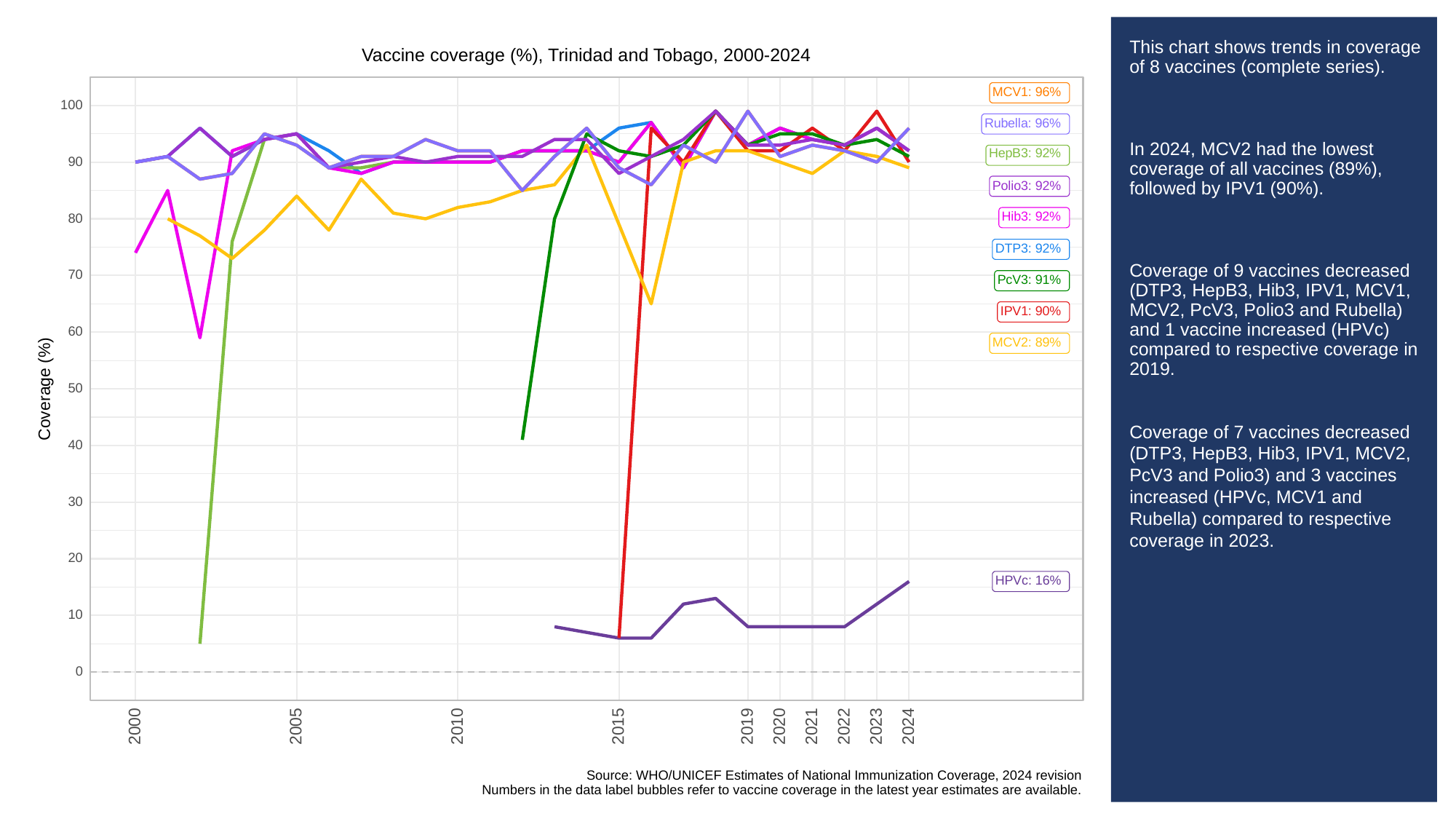

# This chart shows trends in coverage of 8 vaccines (complete series).

In 2024, MCV2 had the lowest coverage of all vaccines (89%), followed by IPV1 (90%).

Coverage of 9 vaccines decreased (DTP3, HepB3, Hib3, IPV1, MCV1, MCV2, PcV3, Polio3 and Rubella) and 1 vaccine increased (HPVc) compared to respective coverage in 2019.

Coverage of 7 vaccines decreased (DTP3, HepB3, Hib3, IPV1, MCV2, PcV3 and Polio3) and 3 vaccines increased (HPVc, MCV1 and Rubella) compared to respective coverage in 2023.

Vaccine coverage (%), Trinidad and Tobago, 2000-2024

MCV1: 96%

100

Rubella: 96%

HepB3: 92%

90

Polio3: 92%

Hib3: 92%
80

DTP3: 92%

70

PcV3: 91%

IPV1: 90%
60

MCV2: 89%

Coverage (%)
50

40

30

20

HPVc: 16%

10

0

2023
2000
2005
2010
2015
2019
2020
2021
2022
2024
Source: WHO/UNICEF Estimates of National Immunization Coverage, 2024 revision
Numbers in the data label bubbles refer to vaccine coverage in the latest year estimates are available.